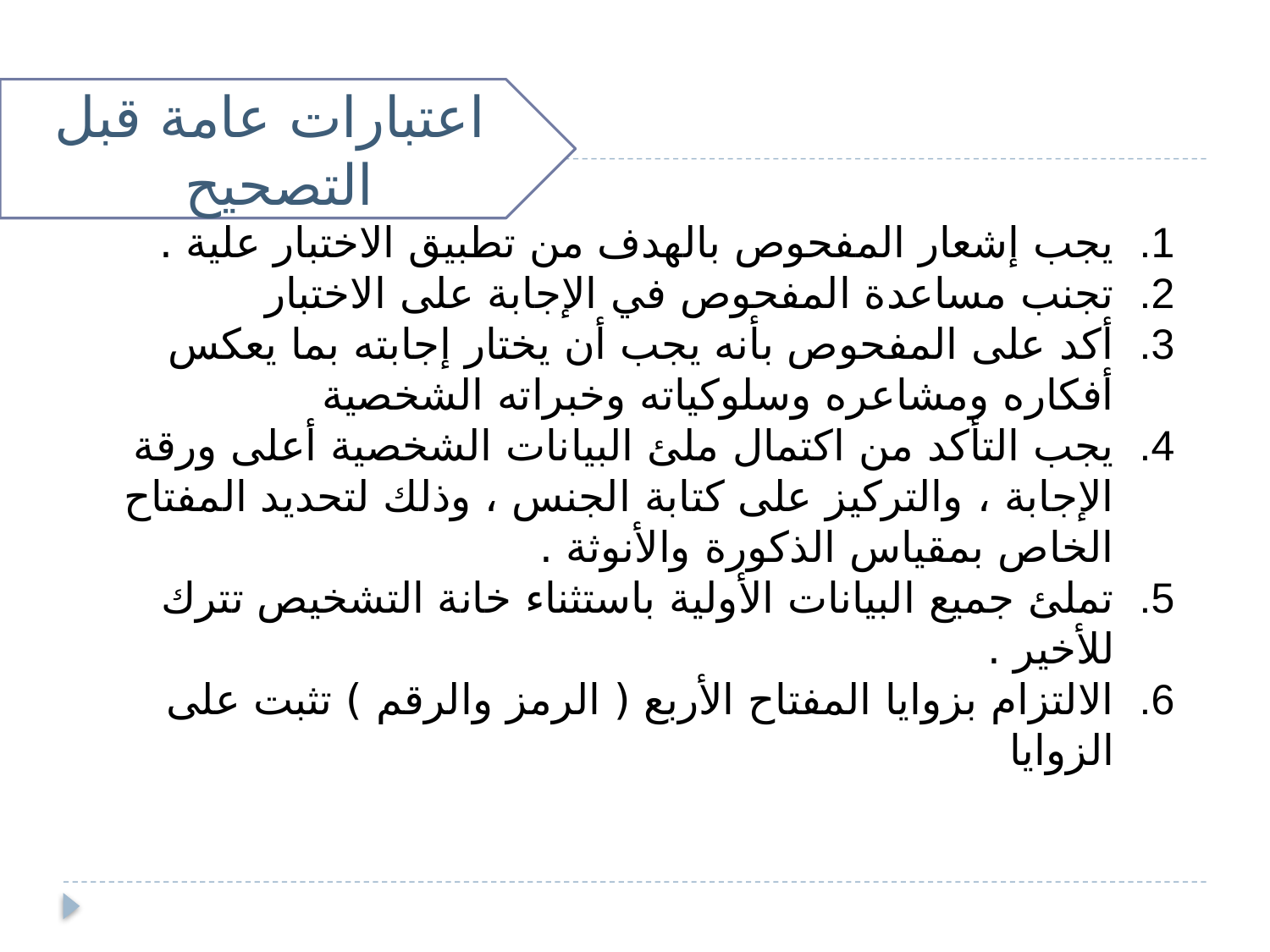

اعتبارات عامة قبل التصحيح

يجب إشعار المفحوص بالهدف من تطبيق الاختبار علية .
تجنب مساعدة المفحوص في الإجابة على الاختبار
أكد على المفحوص بأنه يجب أن يختار إجابته بما يعكس أفكاره ومشاعره وسلوكياته وخبراته الشخصية
يجب التأكد من اكتمال ملئ البيانات الشخصية أعلى ورقة الإجابة ، والتركيز على كتابة الجنس ، وذلك لتحديد المفتاح الخاص بمقياس الذكورة والأنوثة .
تملئ جميع البيانات الأولية باستثناء خانة التشخيص تترك للأخير .
الالتزام بزوايا المفتاح الأربع ( الرمز والرقم ) تثبت على الزوايا